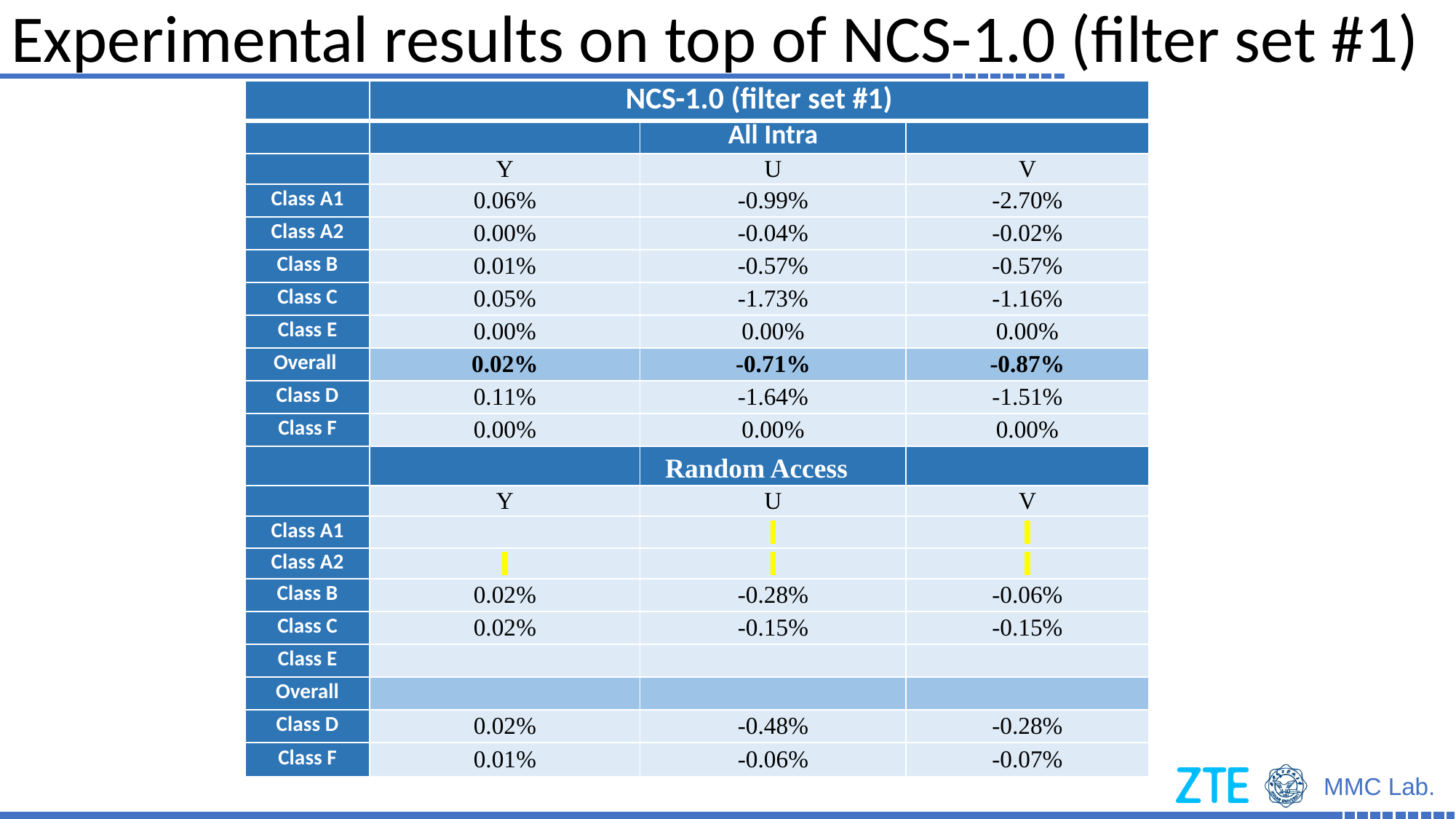

Experimental results on top of NCS-1.0 (filter set #1)
|  | NCS-1.0 (filter set #1) |  |  |
| --- | --- | --- | --- |
|  |  | All Intra |  |
|  | Y | U | V |
| Class A1 | 0.06% | -0.99% | -2.70% |
| Class A2 | 0.00% | -0.04% | -0.02% |
| Class B | 0.01% | -0.57% | -0.57% |
| Class C | 0.05% | -1.73% | -1.16% |
| Class E | 0.00% | 0.00% | 0.00% |
| Overall | 0.02% | -0.71% | -0.87% |
| Class D | 0.11% | -1.64% | -1.51% |
| Class F | 0.00% | 0.00% | 0.00% |
|  |  | Random Access |  |
|  | Y | U | V |
| Class A1 |  |  |  |
| Class A2 |  |  |  |
| Class B | 0.02% | -0.28% | -0.06% |
| Class C | 0.02% | -0.15% | -0.15% |
| Class E |  |  |  |
| Overall |  |  |  |
| Class D | 0.02% | -0.48% | -0.28% |
| Class F | 0.01% | -0.06% | -0.07% |